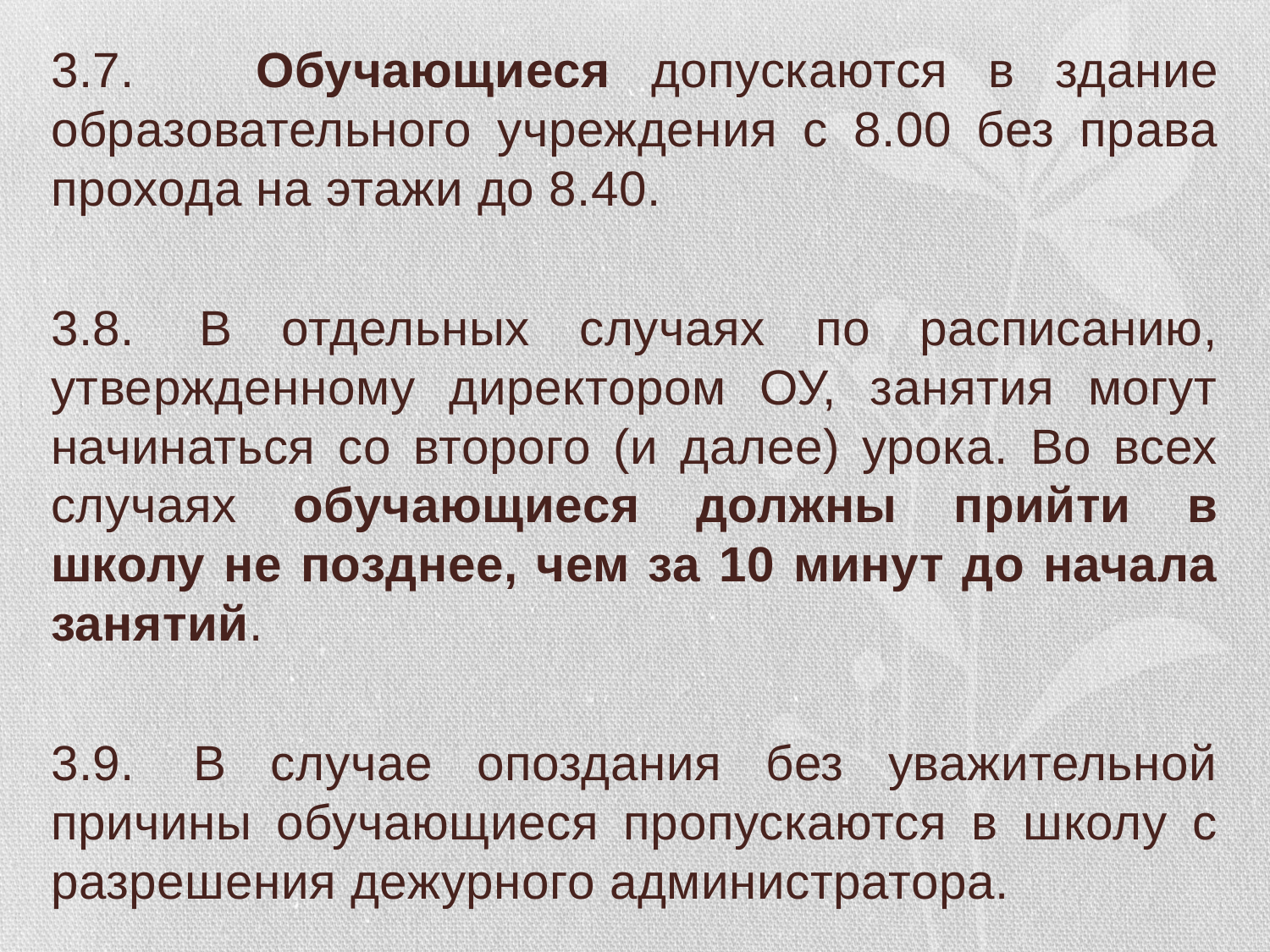

3.7.   Обучающиеся допускаются в здание образовательного учреждения с 8.00 без права прохода на этажи до 8.40.

3.8.  В отдельных случаях по расписанию, утвержденному директором ОУ, занятия могут начинаться со второго (и далее) урока. Во всех случаях обучающиеся должны прийти в школу не позднее, чем за 10 минут до начала занятий.

3.9.  В случае опоздания без уважительной причины обучающиеся пропускаются в школу с разрешения дежурного администратора.